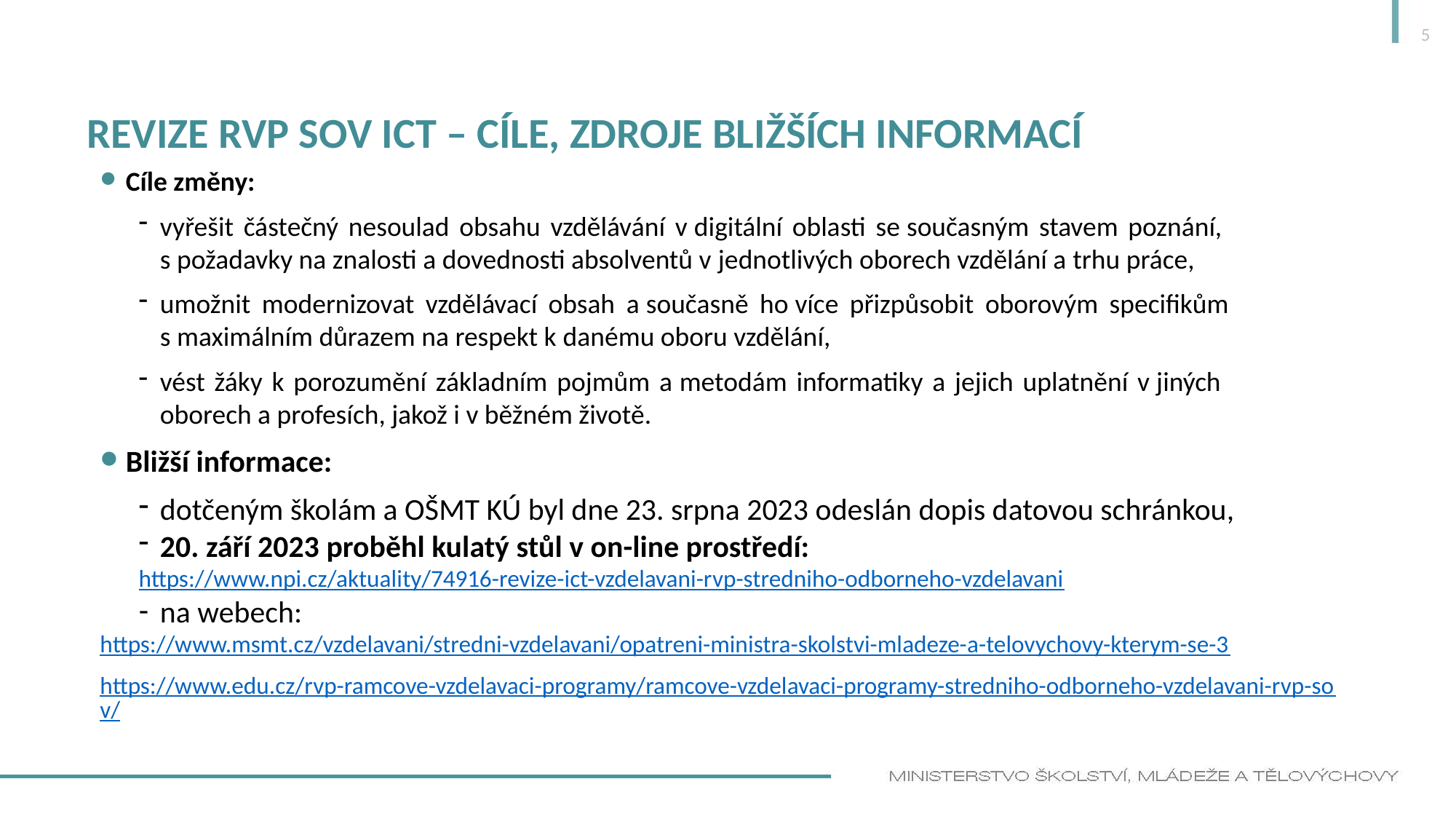

5
# Revize rvp sov ict – cíle, zdroje bližších informací
Cíle změny:
vyřešit částečný nesoulad obsahu vzdělávání v digitální oblasti se současným stavem poznání,             s požadavky na znalosti a dovednosti absolventů v jednotlivých oborech vzdělání a trhu práce,
umožnit modernizovat vzdělávací obsah a současně ho více přizpůsobit oborovým specifikům           s maximálním důrazem na respekt k danému oboru vzdělání,
vést žáky k porozumění základním pojmům a metodám informatiky a jejich uplatnění v jiných              oborech a profesích, jakož i v běžném životě.
Bližší informace:
dotčeným školám a OŠMT KÚ byl dne 23. srpna 2023 odeslán dopis datovou schránkou,
20. září 2023 proběhl kulatý stůl v on-line prostředí:
https://www.npi.cz/aktuality/74916-revize-ict-vzdelavani-rvp-stredniho-odborneho-vzdelavani
na webech:
https://www.msmt.cz/vzdelavani/stredni-vzdelavani/opatreni-ministra-skolstvi-mladeze-a-telovychovy-kterym-se-3
https://www.edu.cz/rvp-ramcove-vzdelavaci-programy/ramcove-vzdelavaci-programy-stredniho-odborneho-vzdelavani-rvp-sov/